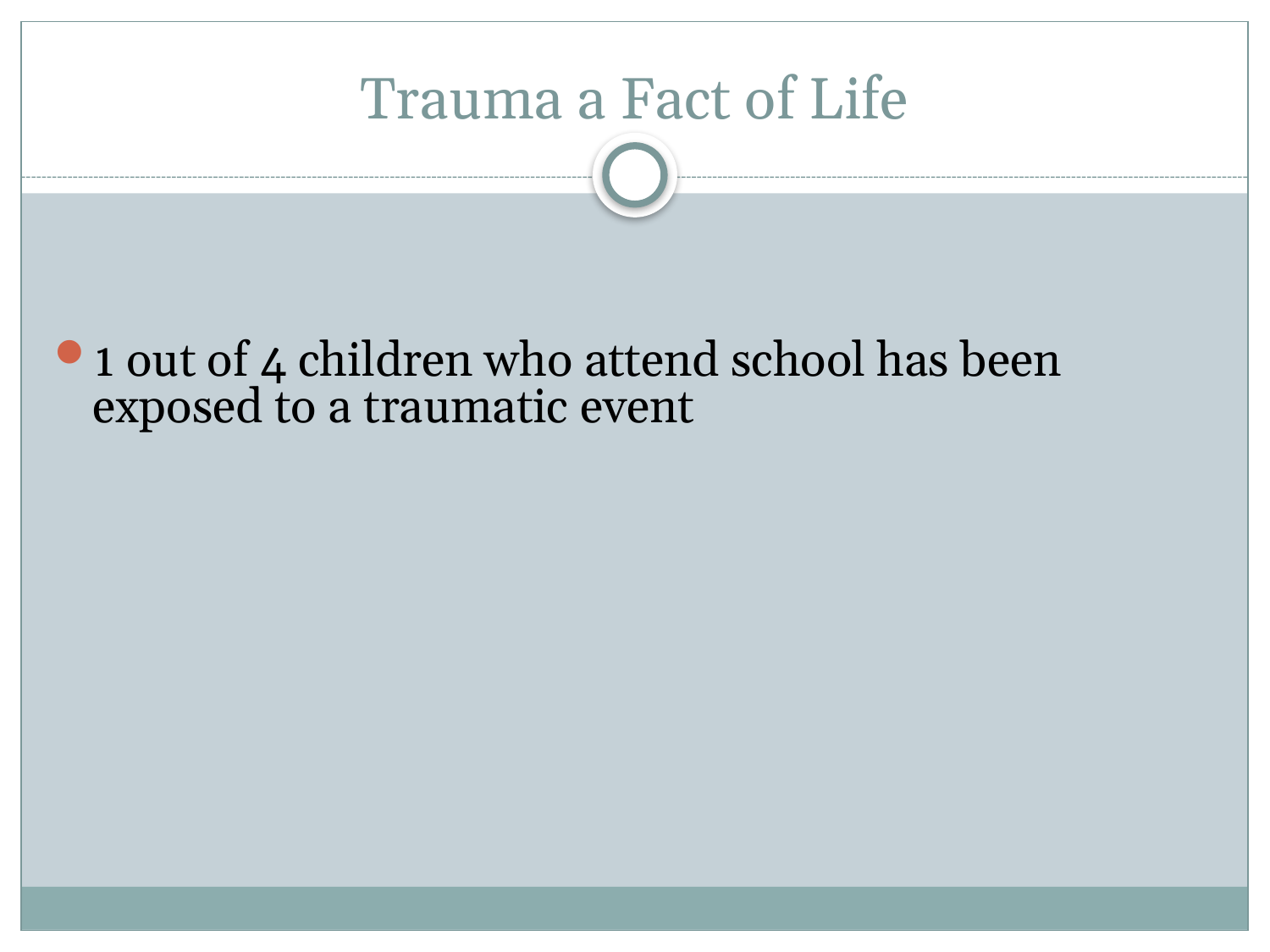

# Trauma a Fact of Life

1 out of 4 children who attend school has been exposed to a traumatic event